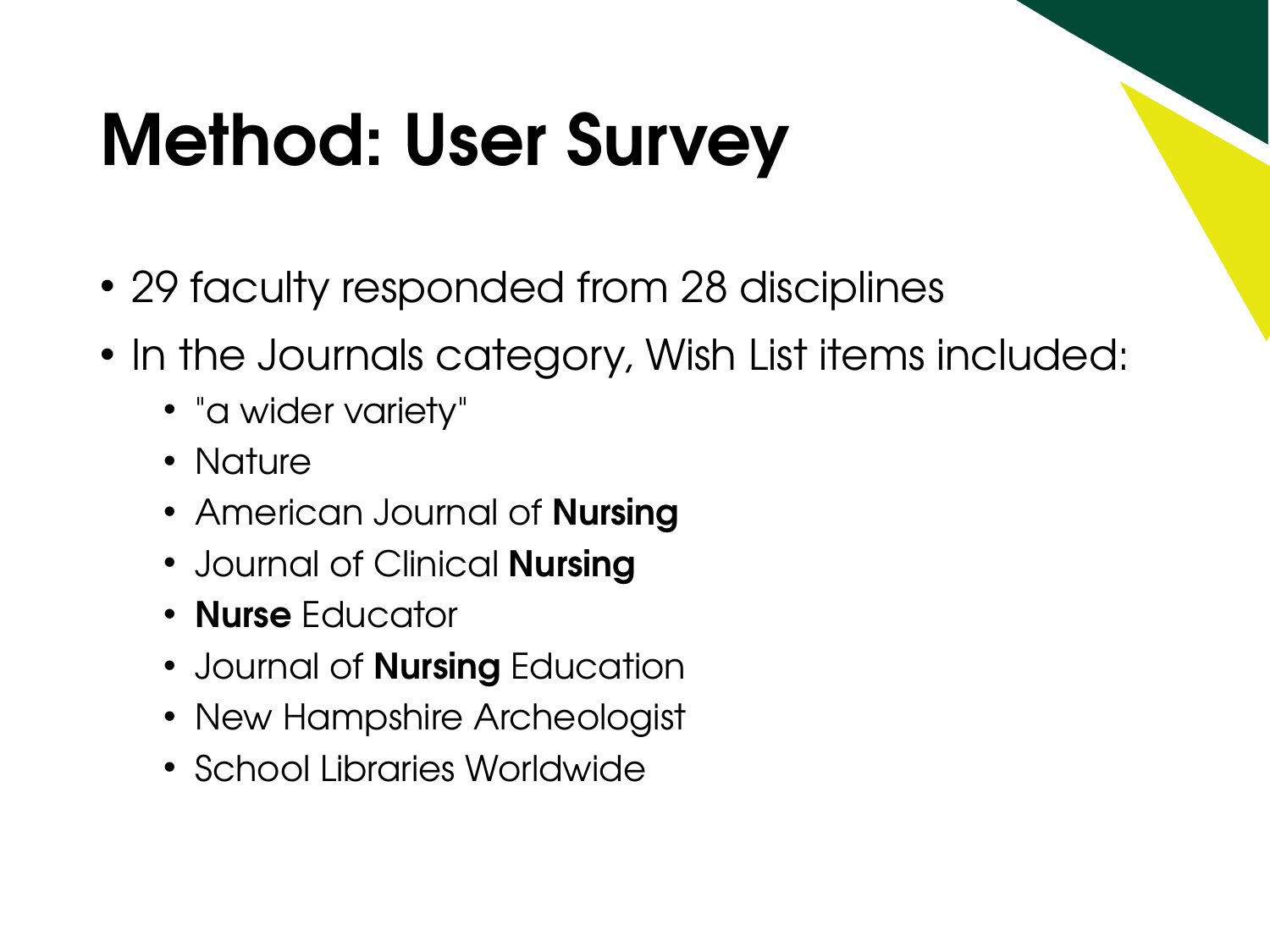

# Method: User Survey
29 faculty responded from 28 disciplines
In the Journals category, Wish List items included:
"a wider variety"
Nature
American Journal of Nursing
Journal of Clinical Nursing
Nurse Educator
Journal of Nursing Education
New Hampshire Archeologist
School Libraries Worldwide